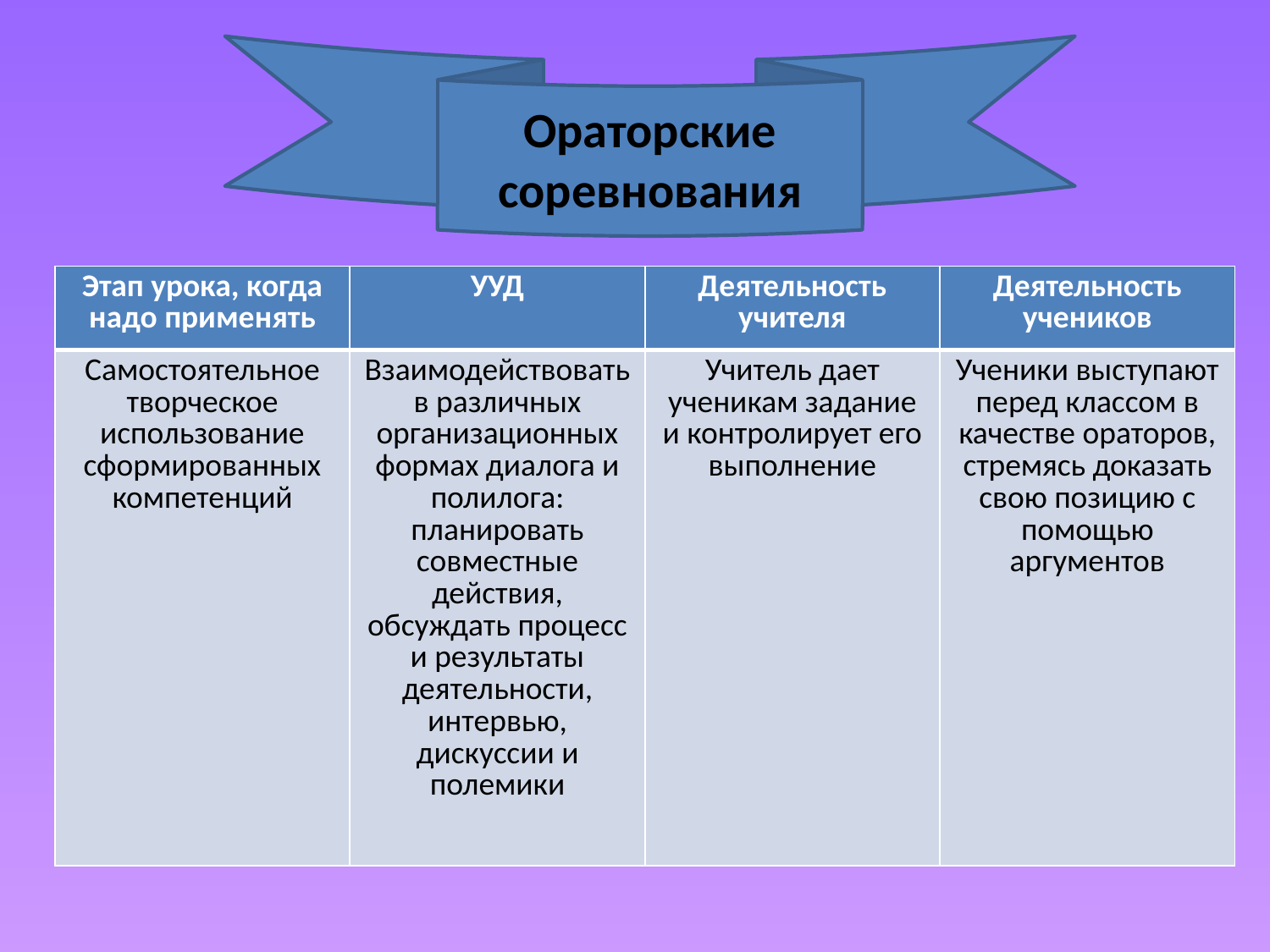

Ораторские соревнования
| Этап урока, когда надо применять | УУД | Деятельность учителя | Деятельность учеников |
| --- | --- | --- | --- |
| Самостоятельное творческое использование сформированных компетенций | Взаимодействовать в различных организационных формах диалога и полилога: планировать совместные действия, обсуждать процесс и результаты деятельности, интервью, дискуссии и полемики | Учитель дает ученикам задание и контролирует его выполнение | Ученики выступают перед классом в качестве ораторов, стремясь доказать свою позицию с помощью аргументов |